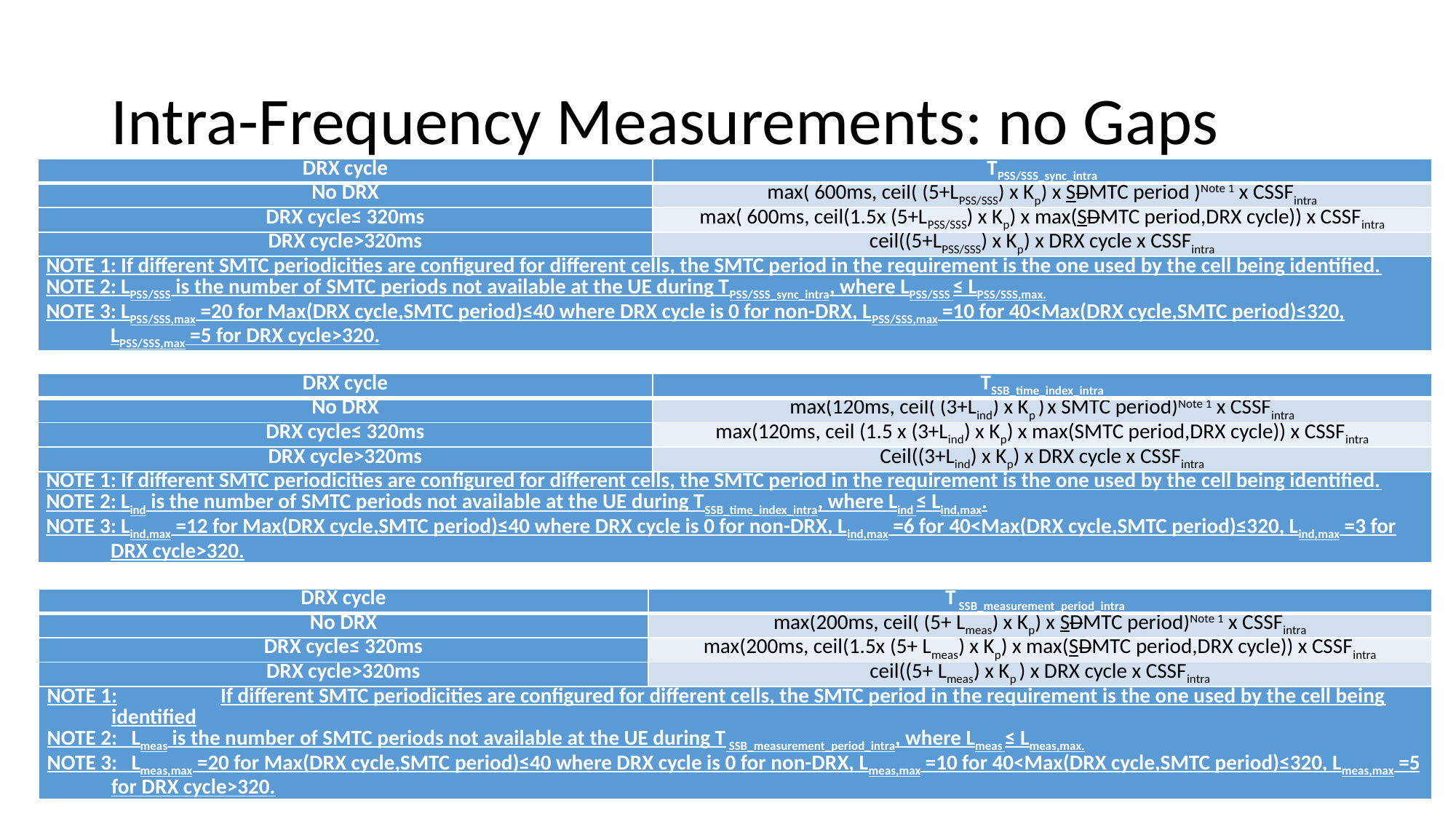

# Intra-Frequency Measurements: no Gaps
| DRX cycle | TPSS/SSS\_sync\_intra |
| --- | --- |
| No DRX | max( 600ms, ceil( (5+LPSS/SSS) x Kp) x SDMTC period )Note 1 x CSSFintra |
| DRX cycle≤ 320ms | max( 600ms, ceil(1.5x (5+LPSS/SSS) x Kp) x max(SDMTC period,DRX cycle)) x CSSFintra |
| DRX cycle>320ms | ceil((5+LPSS/SSS) x Kp) x DRX cycle x CSSFintra |
| NOTE 1: If different SMTC periodicities are configured for different cells, the SMTC period in the requirement is the one used by the cell being identified. NOTE 2: LPSS/SSS is the number of SMTC periods not available at the UE during TPSS/SSS\_sync\_intra, where LPSS/SSS ≤ LPSS/SSS,max. NOTE 3: LPSS/SSS,max =20 for Max(DRX cycle,SMTC period)≤40 where DRX cycle is 0 for non-DRX, LPSS/SSS,max =10 for 40<Max(DRX cycle,SMTC period)≤320, LPSS/SSS,max =5 for DRX cycle>320. |  |
| DRX cycle | TSSB\_time\_index\_intra |
| --- | --- |
| No DRX | max(120ms, ceil( (3+Lind) x Kp ) x SMTC period)Note 1 x CSSFintra |
| DRX cycle≤ 320ms | max(120ms, ceil (1.5 x (3+Lind) x Kp) x max(SMTC period,DRX cycle)) x CSSFintra |
| DRX cycle>320ms | Ceil((3+Lind) x Kp) x DRX cycle x CSSFintra |
| NOTE 1: If different SMTC periodicities are configured for different cells, the SMTC period in the requirement is the one used by the cell being identified. NOTE 2: Lind is the number of SMTC periods not available at the UE during TSSB\_time\_index\_intra, where Lind ≤ Lind,max. NOTE 3: Lind,max =12 for Max(DRX cycle,SMTC period)≤40 where DRX cycle is 0 for non-DRX, Lind,max =6 for 40<Max(DRX cycle,SMTC period)≤320, Lind,max =3 for DRX cycle>320. |  |
| DRX cycle | T SSB\_measurement\_period\_intra |
| --- | --- |
| No DRX | max(200ms, ceil( (5+ Lmeas) x Kp) x SDMTC period)Note 1 x CSSFintra |
| DRX cycle≤ 320ms | max(200ms, ceil(1.5x (5+ Lmeas) x Kp) x max(SDMTC period,DRX cycle)) x CSSFintra |
| DRX cycle>320ms | ceil((5+ Lmeas) x Kp ) x DRX cycle x CSSFintra |
| NOTE 1: If different SMTC periodicities are configured for different cells, the SMTC period in the requirement is the one used by the cell being identified NOTE 2:   Lmeas is the number of SMTC periods not available at the UE during T SSB\_measurement\_period\_intra, where Lmeas ≤ Lmeas,max. NOTE 3: Lmeas,max =20 for Max(DRX cycle,SMTC period)≤40 where DRX cycle is 0 for non-DRX, Lmeas,max =10 for 40<Max(DRX cycle,SMTC period)≤320, Lmeas,max =5 for DRX cycle>320. |  |